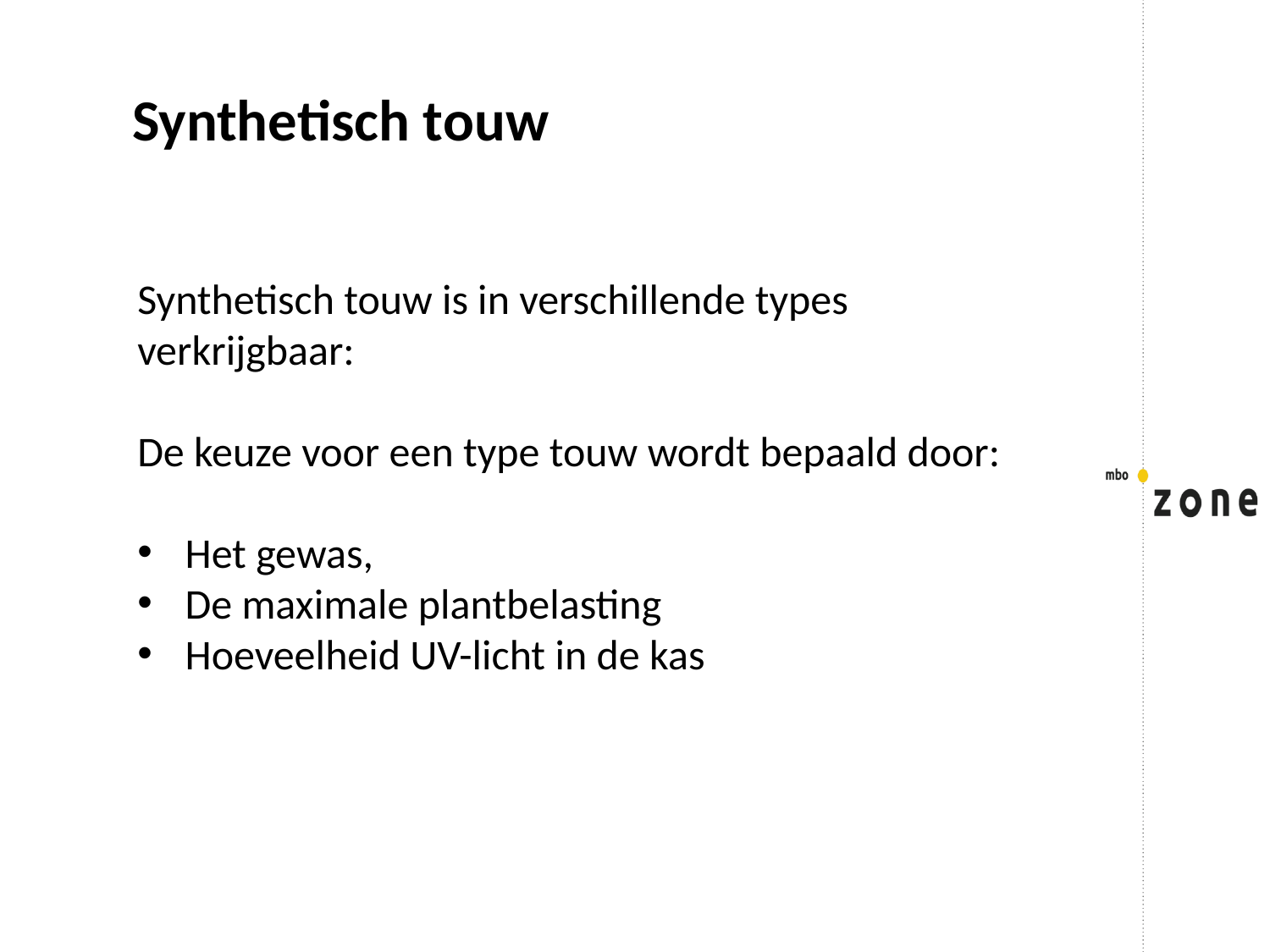

Synthetisch touw
Synthetisch touw is in verschillende types verkrijgbaar:

De keuze voor een type touw wordt bepaald door:

Het gewas,
De maximale plantbelasting
Hoeveelheid UV-licht in de kas